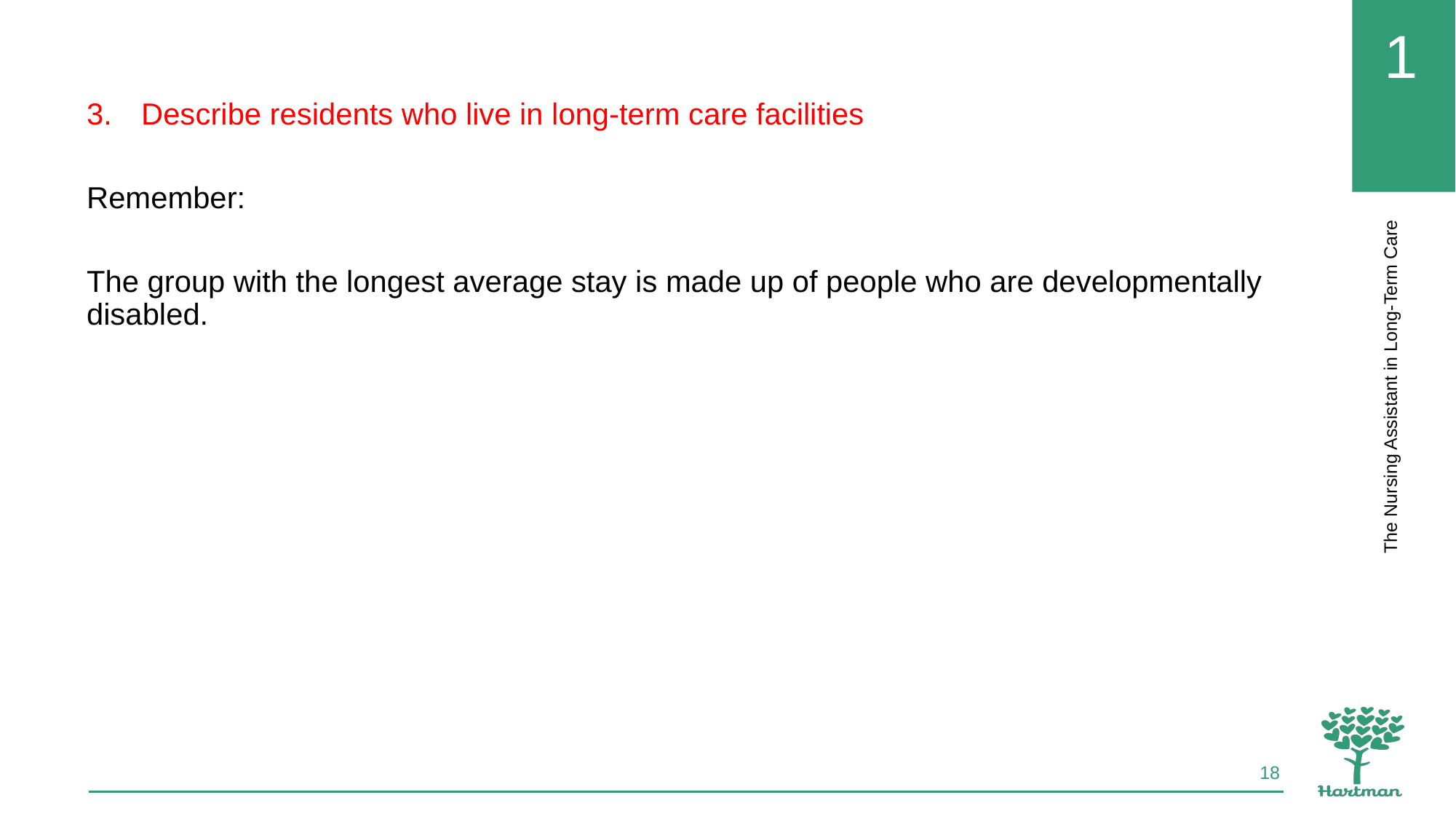

Describe residents who live in long-term care facilities

Remember:

The group with the longest average stay is made up of people who are developmentally disabled.

18